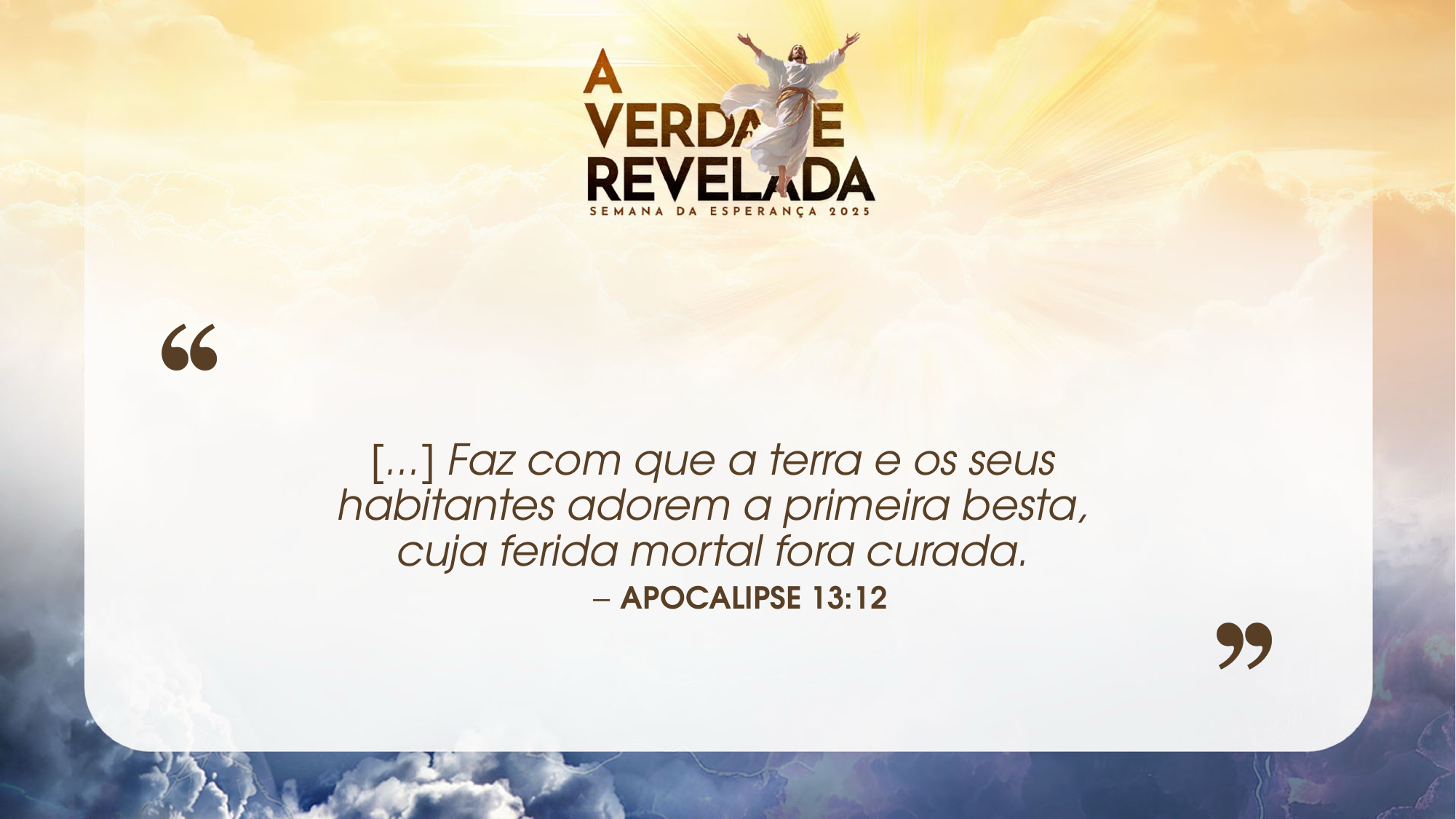

[...] Faz com que a terra e os seus habitantes adorem a primeira besta, cuja ferida mortal fora curada.
APOCALIPSE 13:12